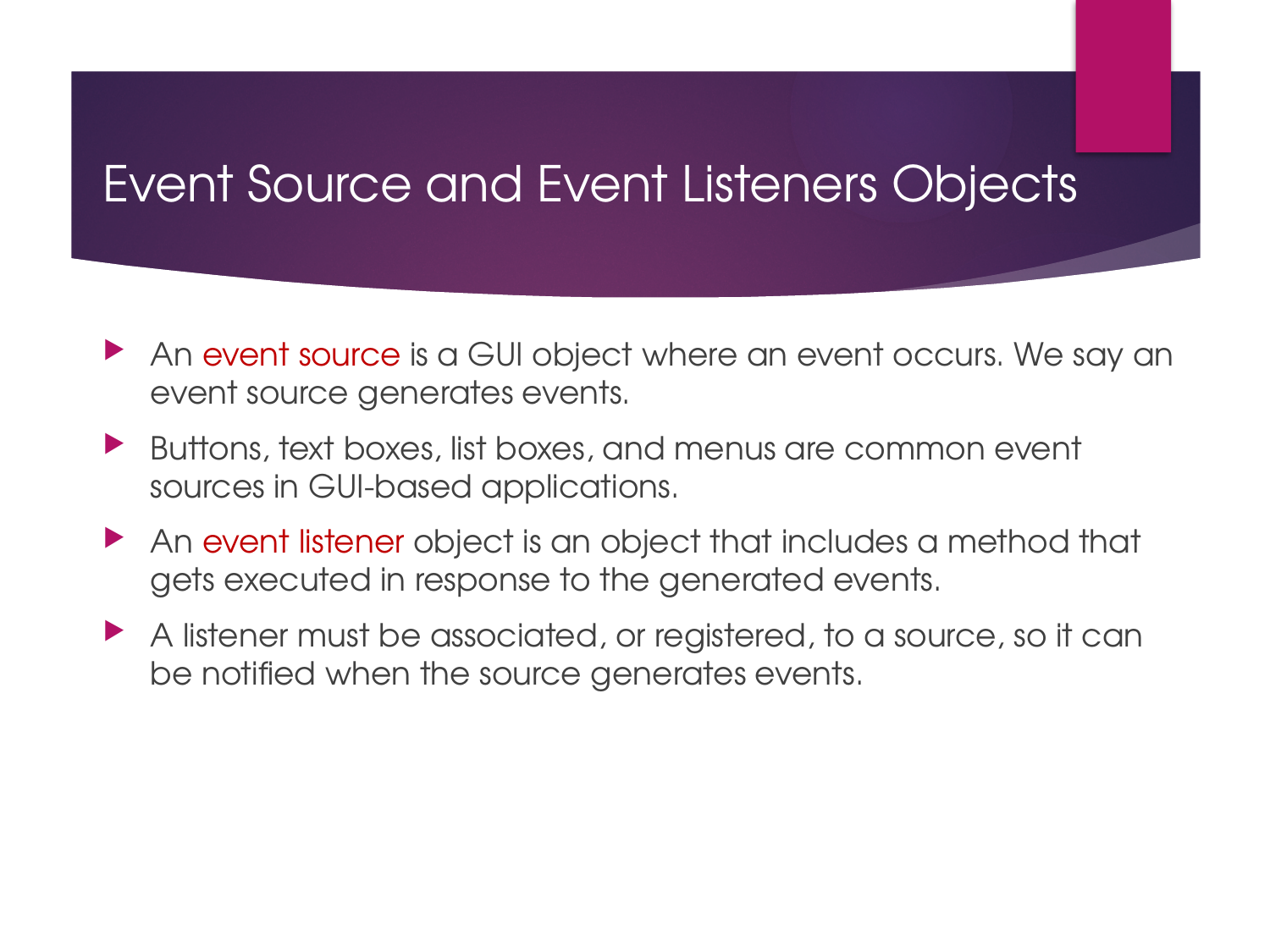

# Event Source and Event Listeners Objects
An event source is a GUI object where an event occurs. We say an event source generates events.
Buttons, text boxes, list boxes, and menus are common event sources in GUI-based applications.
An event listener object is an object that includes a method that gets executed in response to the generated events.
A listener must be associated, or registered, to a source, so it can be notified when the source generates events.